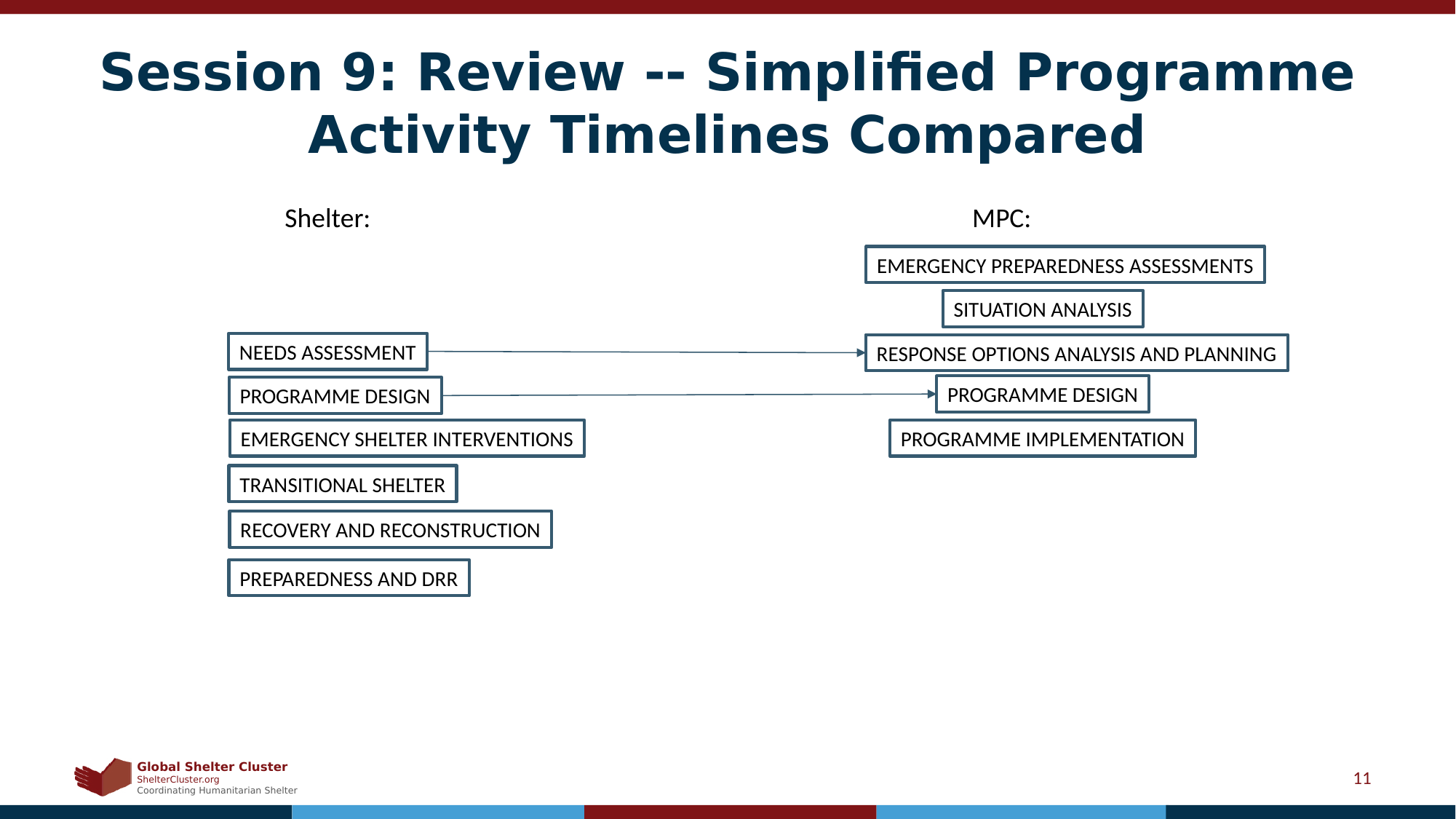

# Session 9: Review -- Simplified Programme Activity Timelines Compared
Shelter:
MPC:
EMERGENCY PREPAREDNESS ASSESSMENTS
SITUATION ANALYSIS
NEEDS ASSESSMENT
RESPONSE OPTIONS ANALYSIS AND PLANNING
PROGRAMME DESIGN
PROGRAMME DESIGN
EMERGENCY SHELTER INTERVENTIONS
PROGRAMME IMPLEMENTATION
TRANSITIONAL SHELTER
RECOVERY AND RECONSTRUCTION
PREPAREDNESS AND DRR
11